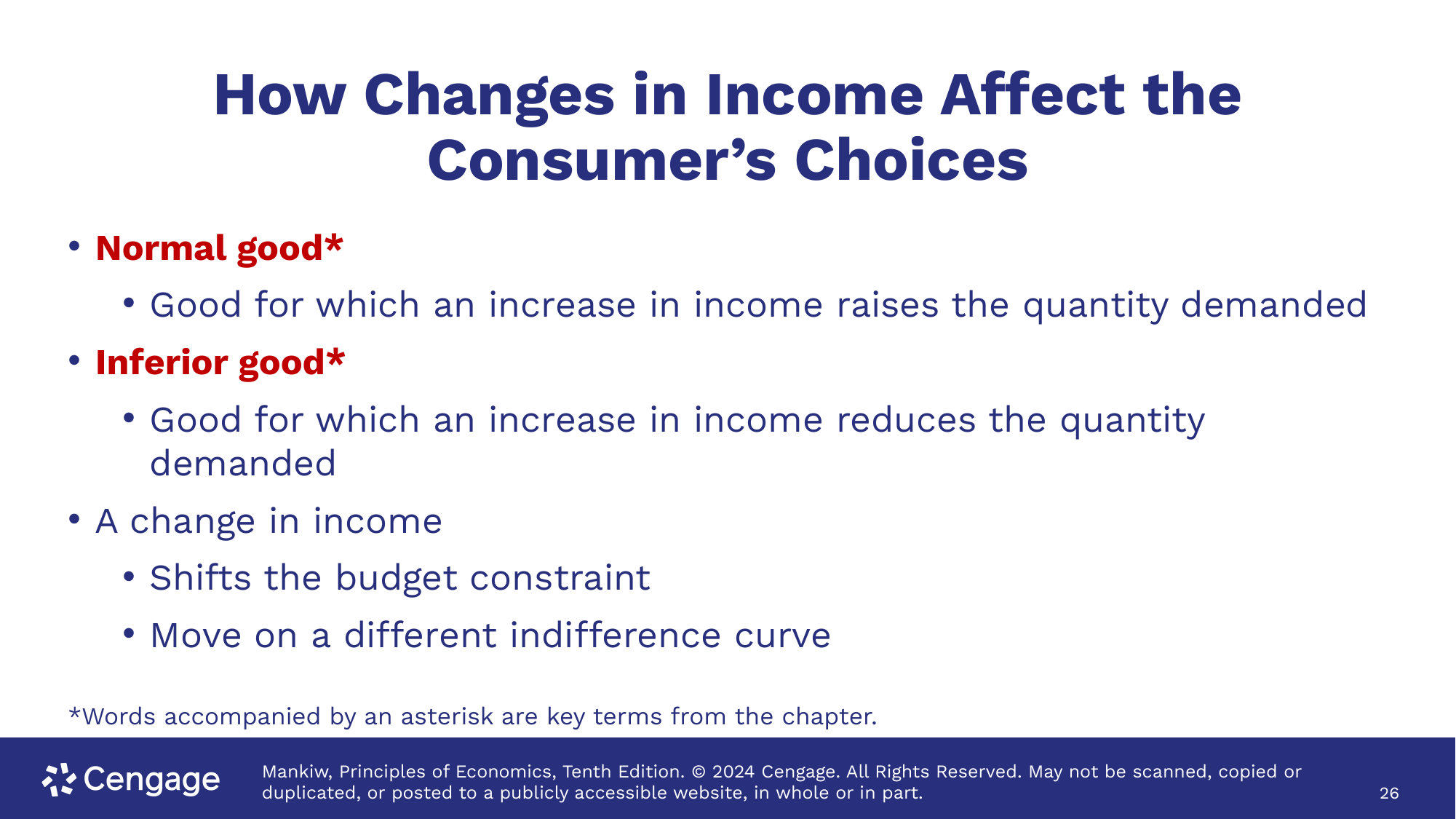

# How Changes in Income Affect the Consumer’s Choices
Normal good*
Good for which an increase in income raises the quantity demanded
Inferior good*
Good for which an increase in income reduces the quantity demanded
A change in income
Shifts the budget constraint
Move on a different indifference curve
*Words accompanied by an asterisk are key terms from the chapter.